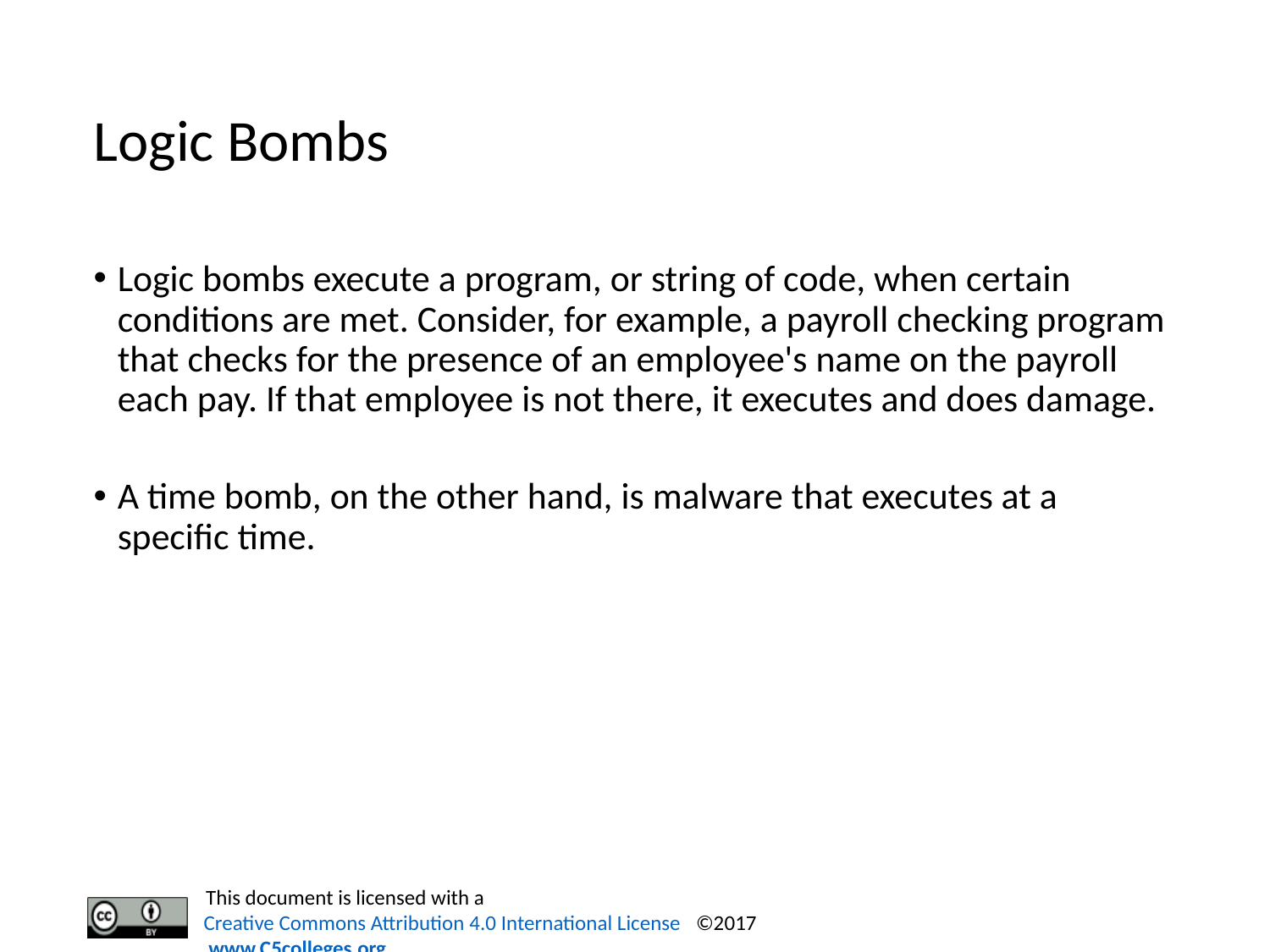

# Logic Bombs
Logic bombs execute a program, or string of code, when certain conditions are met. Consider, for example, a payroll checking program that checks for the presence of an employee's name on the payroll each pay. If that employee is not there, it executes and does damage.
A time bomb, on the other hand, is malware that executes at a specific time.